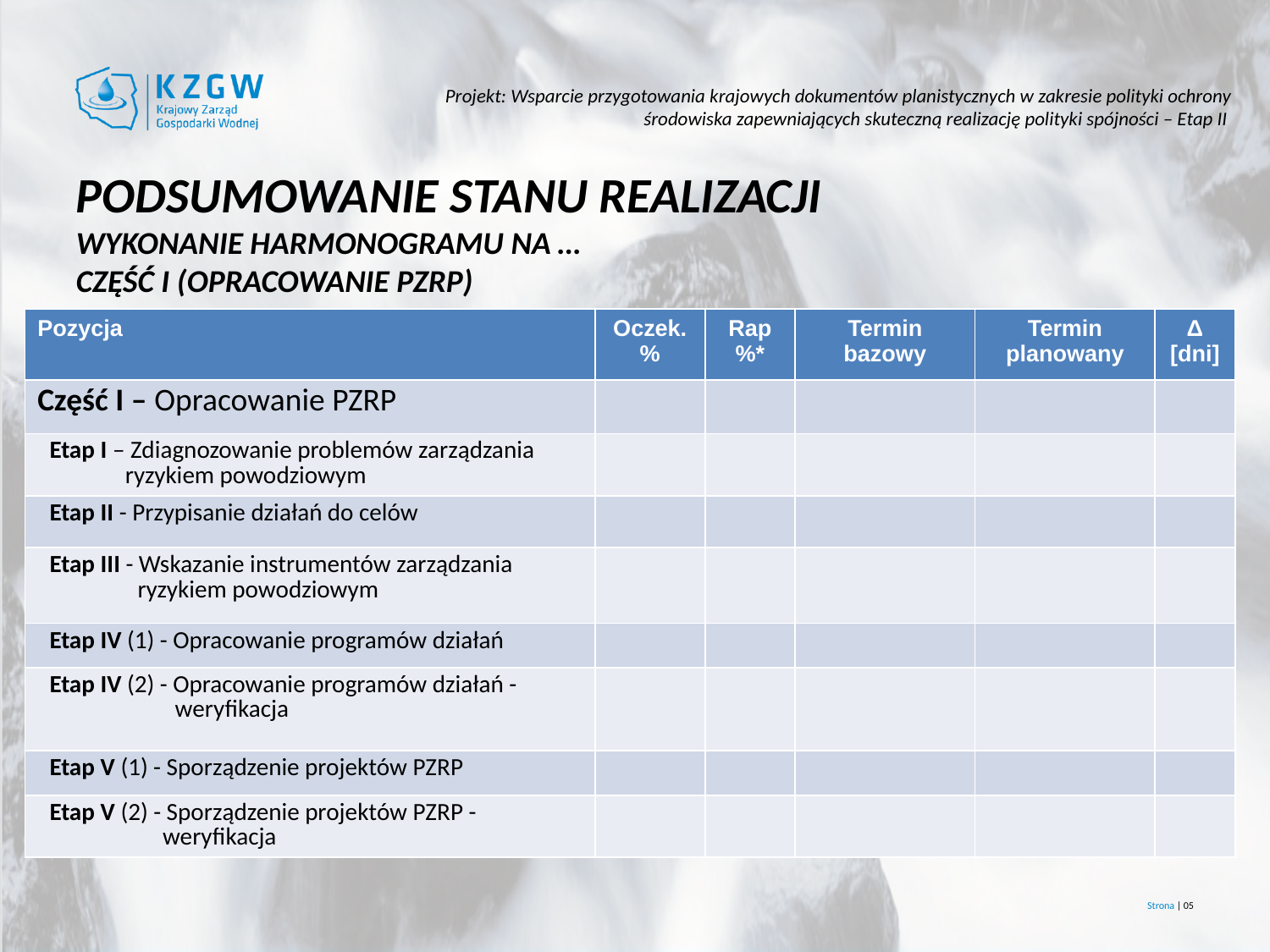

# Podsumowanie stanu realizacji Wykonanie harmonogramu na … cZĘŚĆ I (Opracowanie PZRP)
| Pozycja | Oczek. % | Rap %\* | Termin bazowy | Termin planowany | Δ [dni] |
| --- | --- | --- | --- | --- | --- |
| Część I – Opracowanie PZRP |  |  |  |  |  |
| Etap I – Zdiagnozowanie problemów zarządzania ryzykiem powodziowym |  |  |  |  |  |
| Etap II - Przypisanie działań do celów |  |  |  |  |  |
| Etap III - Wskazanie instrumentów zarządzania ryzykiem powodziowym |  |  |  |  |  |
| Etap IV (1) - Opracowanie programów działań |  |  |  |  |  |
| Etap IV (2) - Opracowanie programów działań - weryfikacja |  |  |  |  |  |
| Etap V (1) - Sporządzenie projektów PZRP |  |  |  |  |  |
| Etap V (2) - Sporządzenie projektów PZRP - weryfikacja |  |  |  |  |  |

Strona | 05